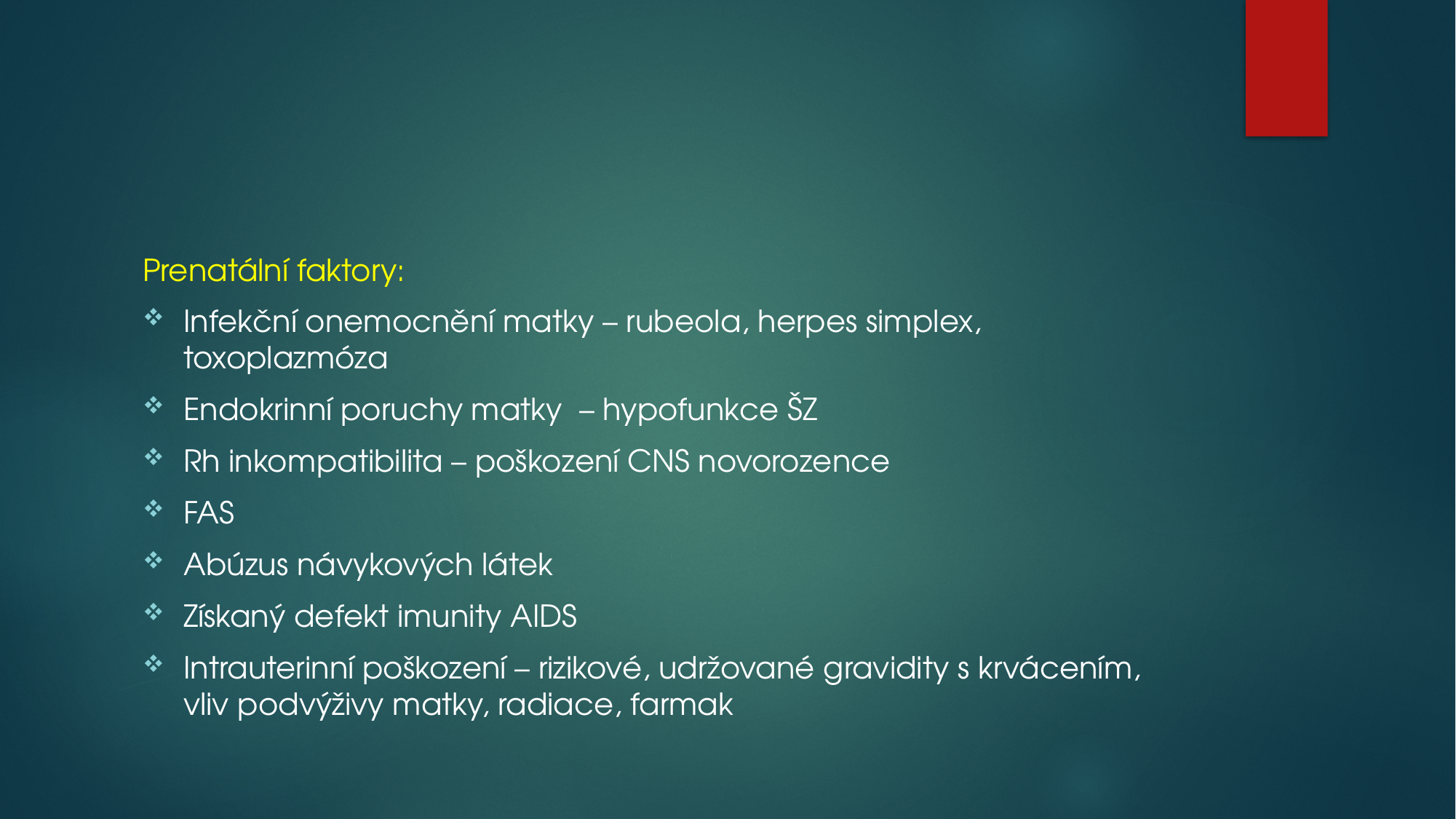

#
Prenatální faktory:
Infekční onemocnění matky – rubeola, herpes simplex, toxoplazmóza
Endokrinní poruchy matky  – hypofunkce ŠZ
Rh inkompatibilita – poškození CNS novorozence
FAS
Abúzus návykových látek
Získaný defekt imunity AIDS
Intrauterinní poškození – rizikové, udržované gravidity s krvácením, vliv podvýživy matky, radiace, farmak